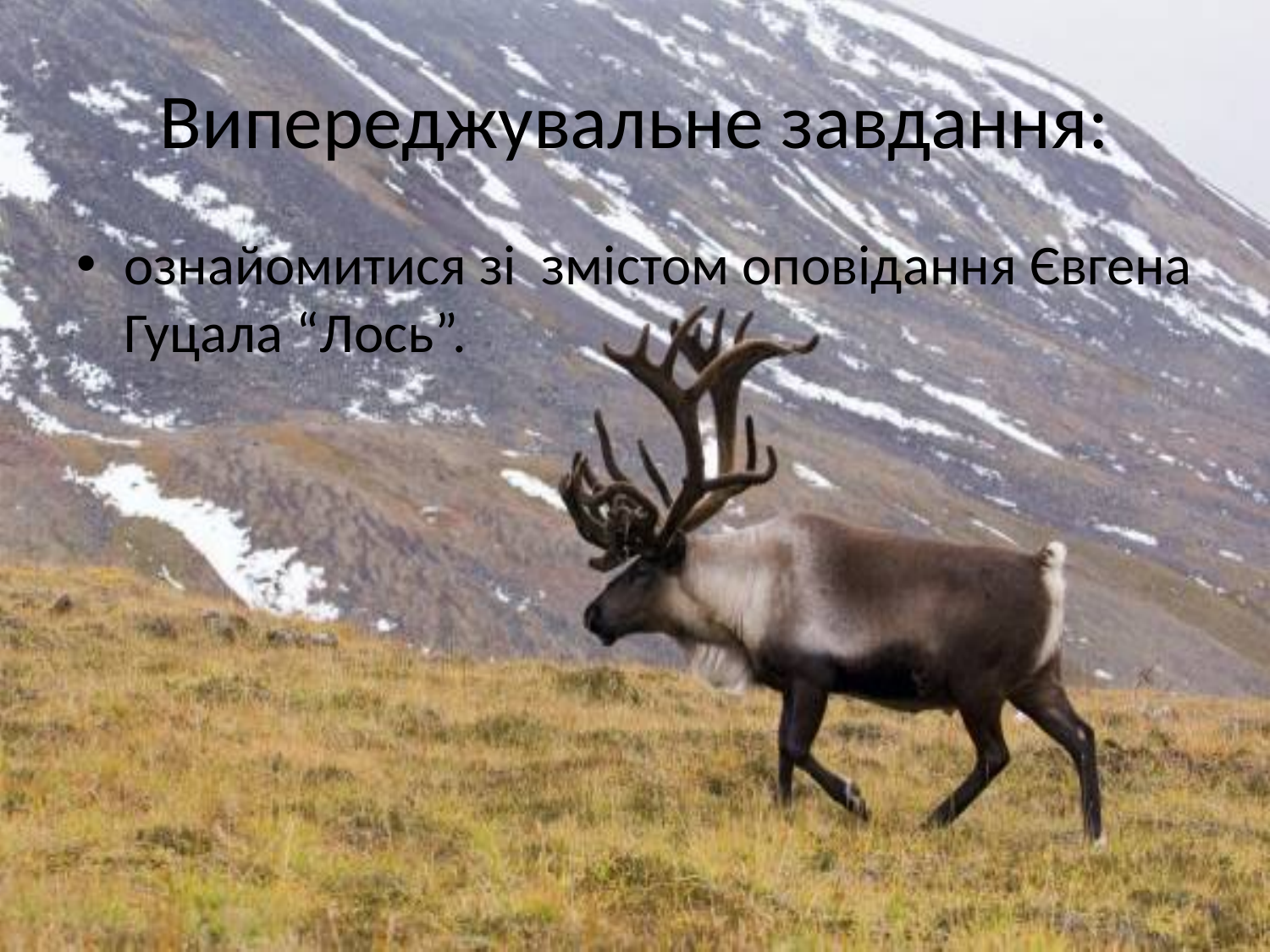

# Випереджувальне завдання:
ознайомитися зі  змістом оповідання Євгена Гуцала “Лось”.